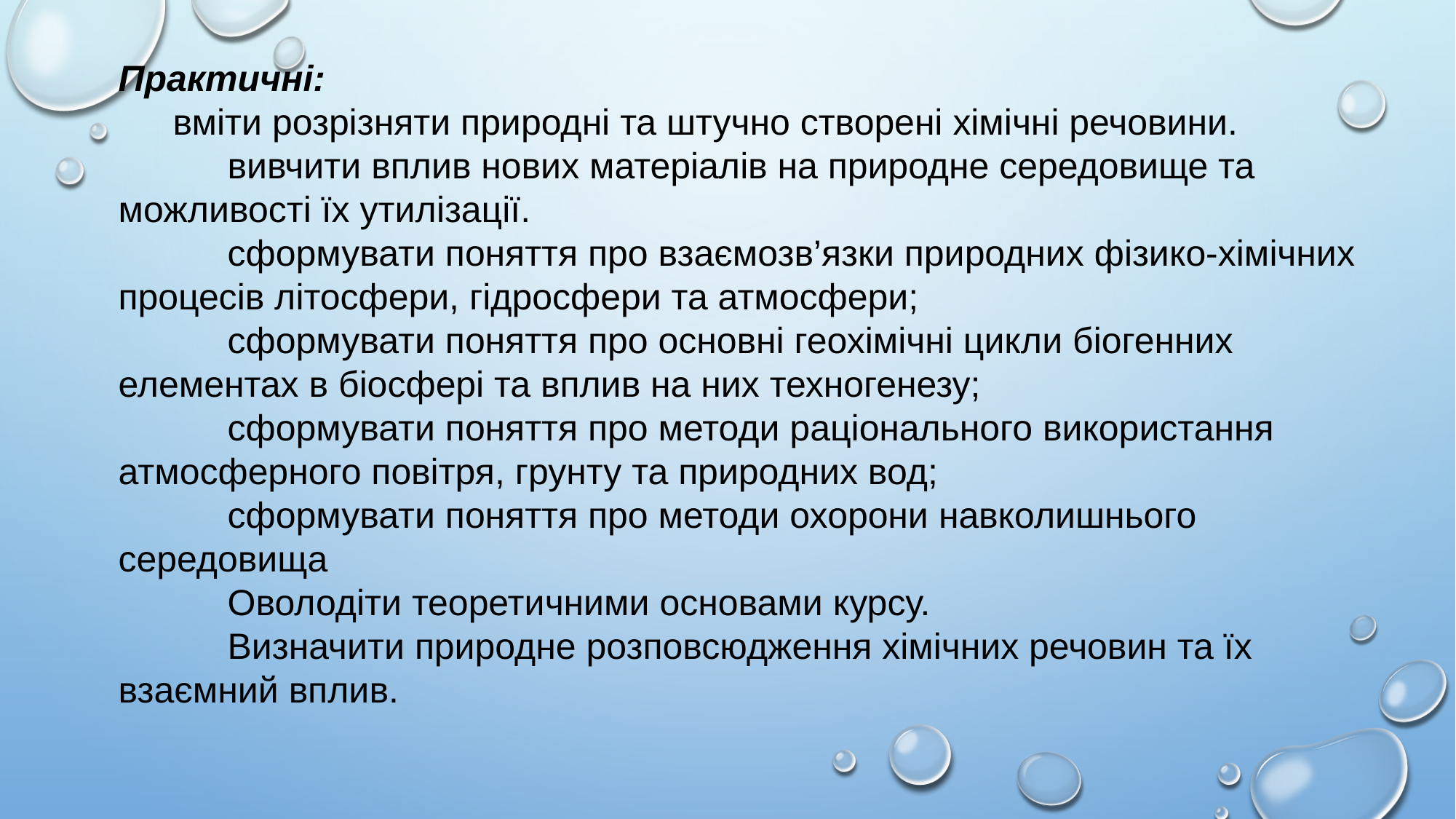

Практичні:
вміти розрізняти природні та штучно створені хімічні речовини.
	вивчити вплив нових матеріалів на природне середовище та можливості їх утилізації.
	сформувати поняття про взаємозв’язки природних фізико-хімічних процесів літосфери, гідросфери та атмосфери;
	сформувати поняття про основні геохімічні цикли біогенних елементах в біосфері та вплив на них техногенезу;
	сформувати поняття про методи раціонального використання атмосферного повітря, грунту та природних вод;
	сформувати поняття про методи охорони навколишнього середовища
	Оволодіти теоретичними основами курсу.
	Визначити природне розповсюдження хімічних речовин та їх взаємний вплив.